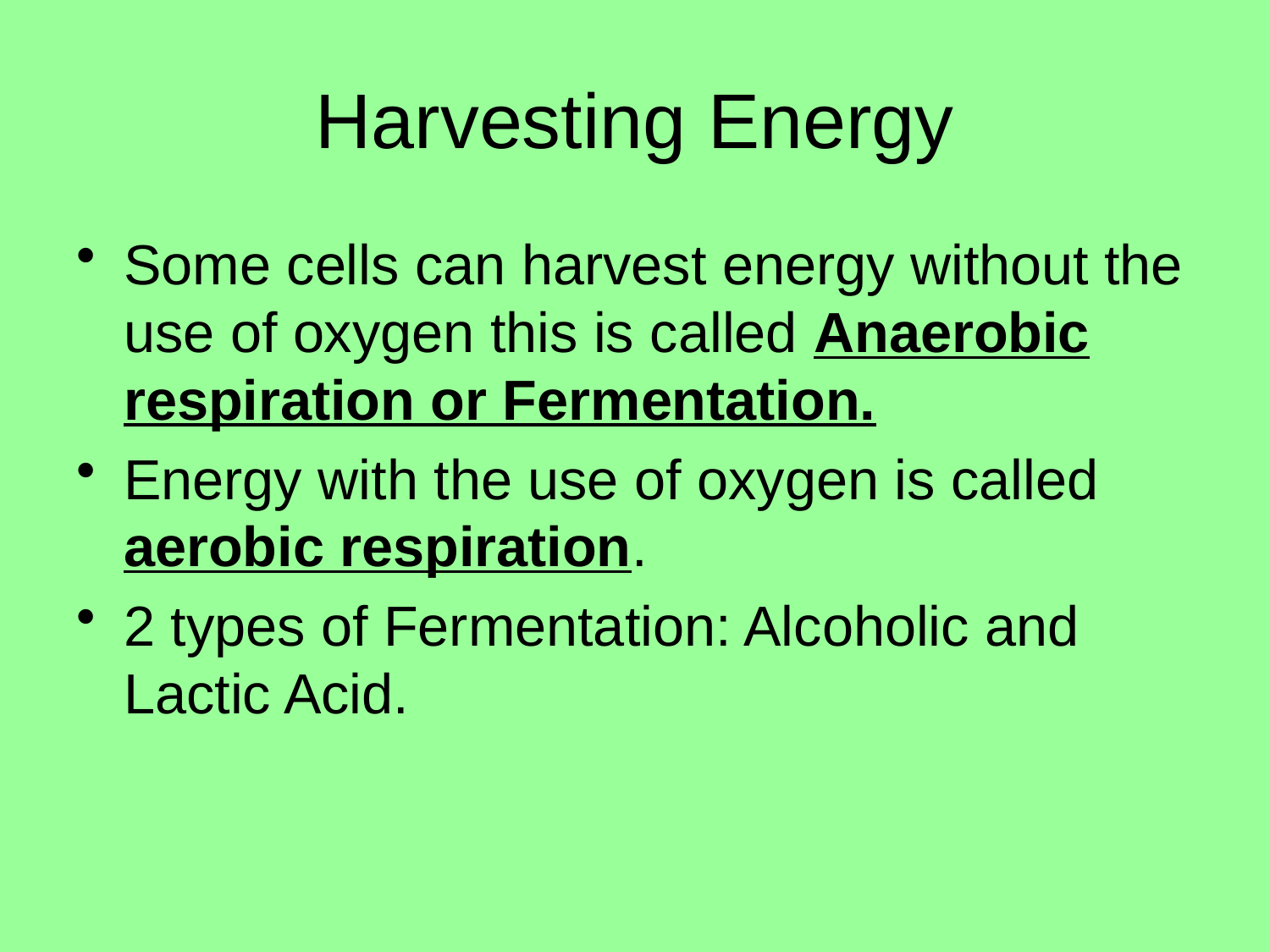

# Harvesting Energy
Some cells can harvest energy without the use of oxygen this is called Anaerobic respiration or Fermentation.
Energy with the use of oxygen is called aerobic respiration.
2 types of Fermentation: Alcoholic and Lactic Acid.